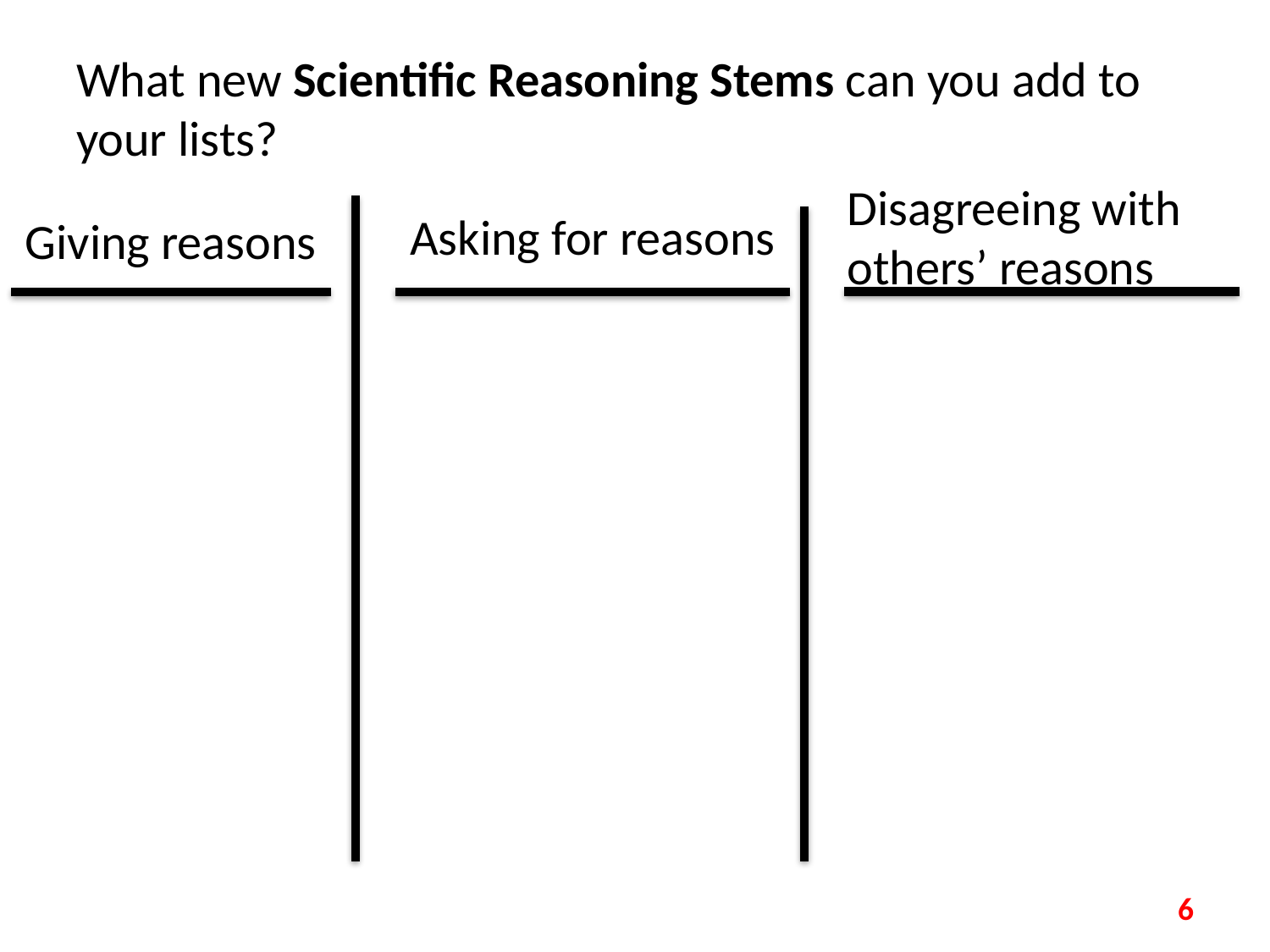

What new Scientific Reasoning Stems can you add to your lists?

Disagreeing with others’ reasons
Asking for reasons
Giving reasons
6